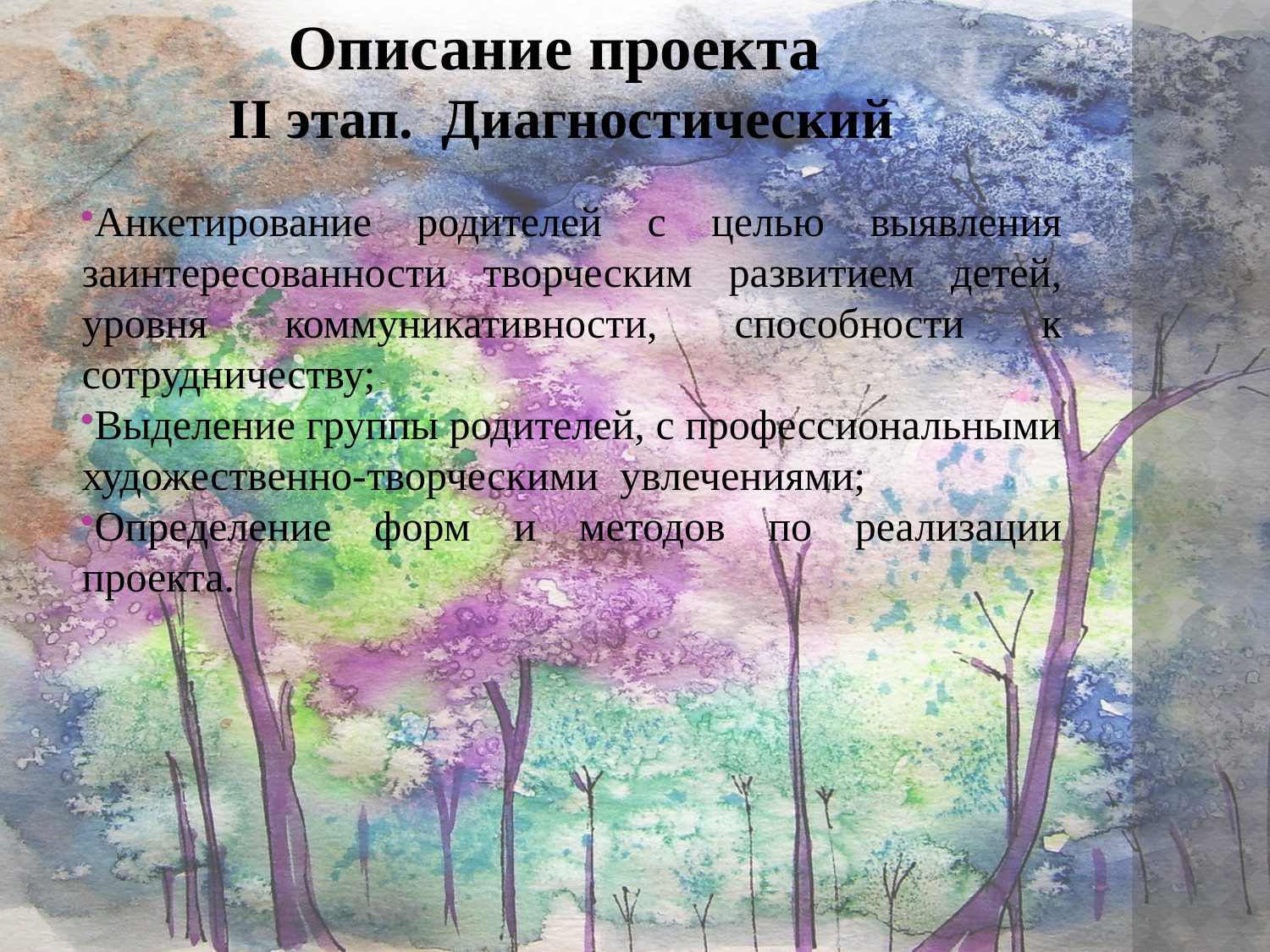

Описание проекта
 II этап.  Диагностический

Анкетирование родителей с целью выявления заинтересованности творческим развитием детей, уровня коммуникативности, способности к сотрудничеству;
Выделение группы родителей, с профессиональными художественно-творческими  увлечениями;
Определение форм и методов по реализации проекта.